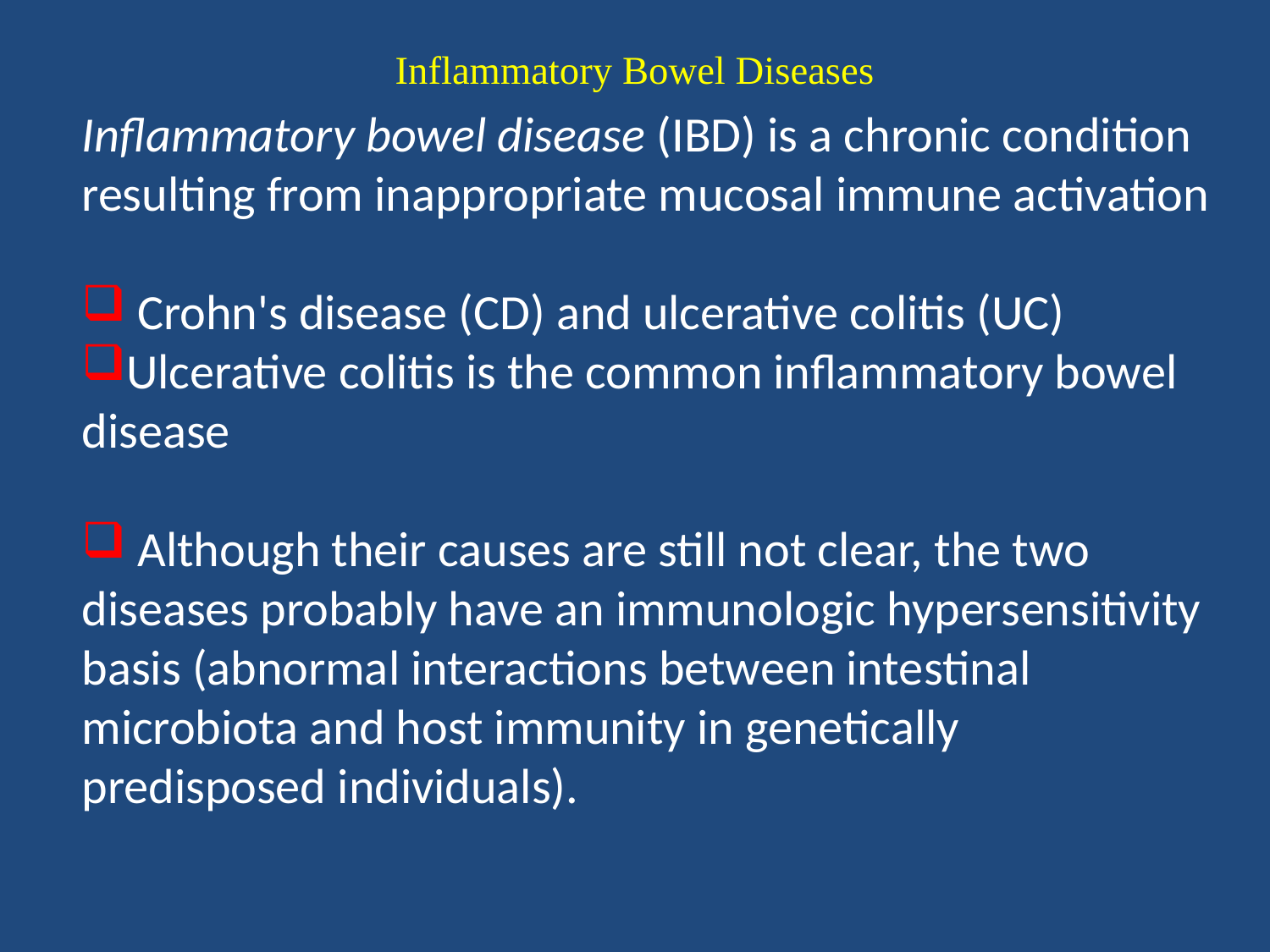

# Inflammatory Bowel Diseases
Inflammatory bowel disease (IBD) is a chronic condition resulting from inappropriate mucosal immune activation

 Crohn's disease (CD) and ulcerative colitis (UC)
Ulcerative colitis is the common inflammatory bowel disease

 Although their causes are still not clear, the two diseases probably have an immunologic hypersensitivity basis (abnormal interactions between intestinal microbiota and host immunity in genetically predisposed individuals).